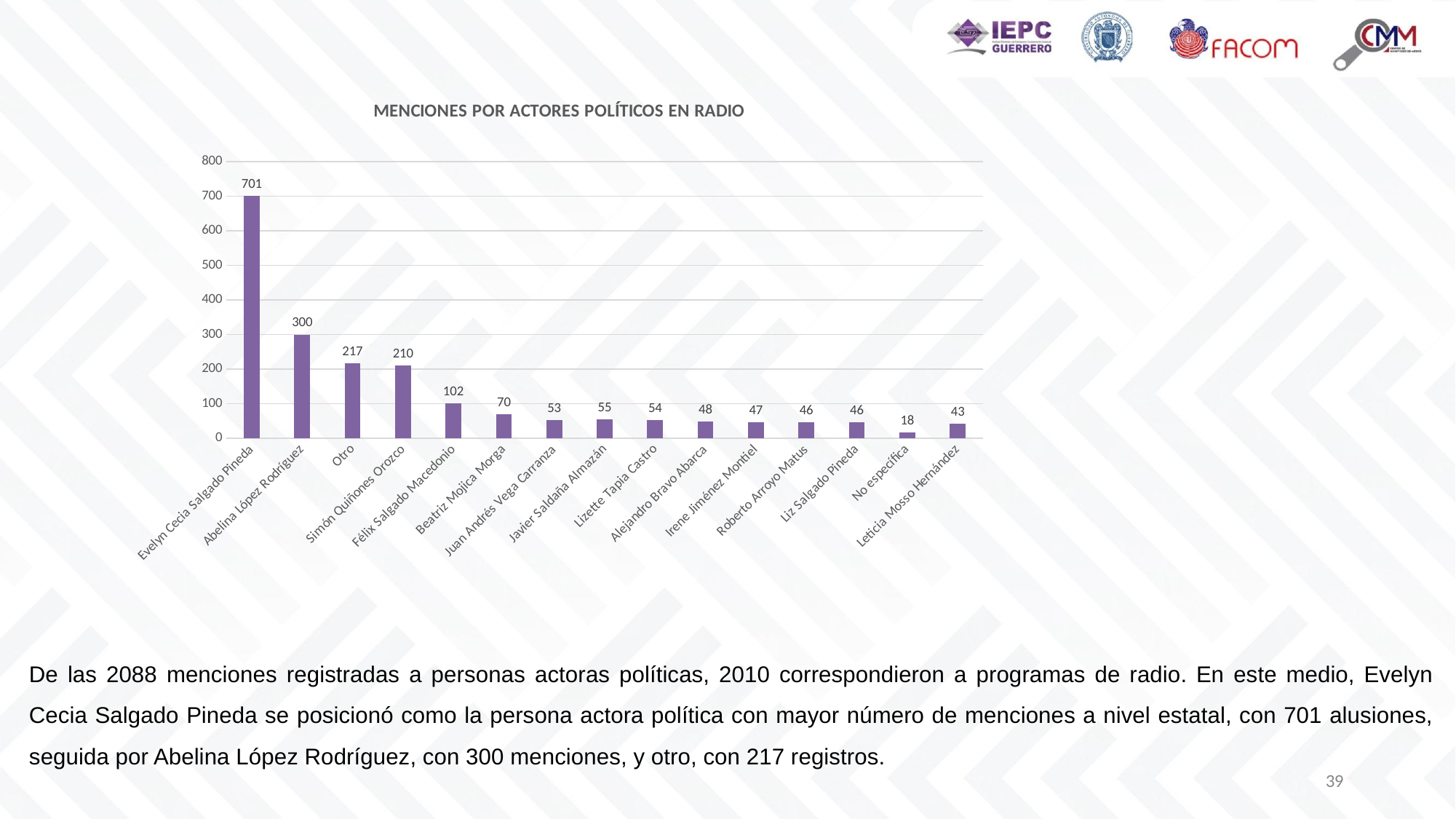

### Chart: MENCIONES POR ACTORES POLÍTICOS EN RADIO

| Category | MENCIONES |
|---|---|
| Evelyn Cecia Salgado Pineda | 701.0 |
| Abelina López Rodríguez | 300.0 |
| Otro | 217.0 |
| Simón Quiñones Orozco | 210.0 |
| Félix Salgado Macedonio | 102.0 |
| Beatriz Mojica Morga | 70.0 |
| Juan Andrés Vega Carranza | 53.0 |
| Javier Saldaña Almazán | 55.0 |
| Lizette Tapia Castro | 54.0 |
| Alejandro Bravo Abarca | 48.0 |
| Irene Jiménez Montiel | 47.0 |
| Roberto Arroyo Matus | 46.0 |
| Liz Salgado Pineda | 46.0 |
| No específica | 18.0 |
| Leticia Mosso Hernández | 43.0 |
De las 2088 menciones registradas a personas actoras políticas, 2010 correspondieron a programas de radio. En este medio, Evelyn Cecia Salgado Pineda se posicionó como la persona actora política con mayor número de menciones a nivel estatal, con 701 alusiones, seguida por Abelina López Rodríguez, con 300 menciones, y otro, con 217 registros.
39